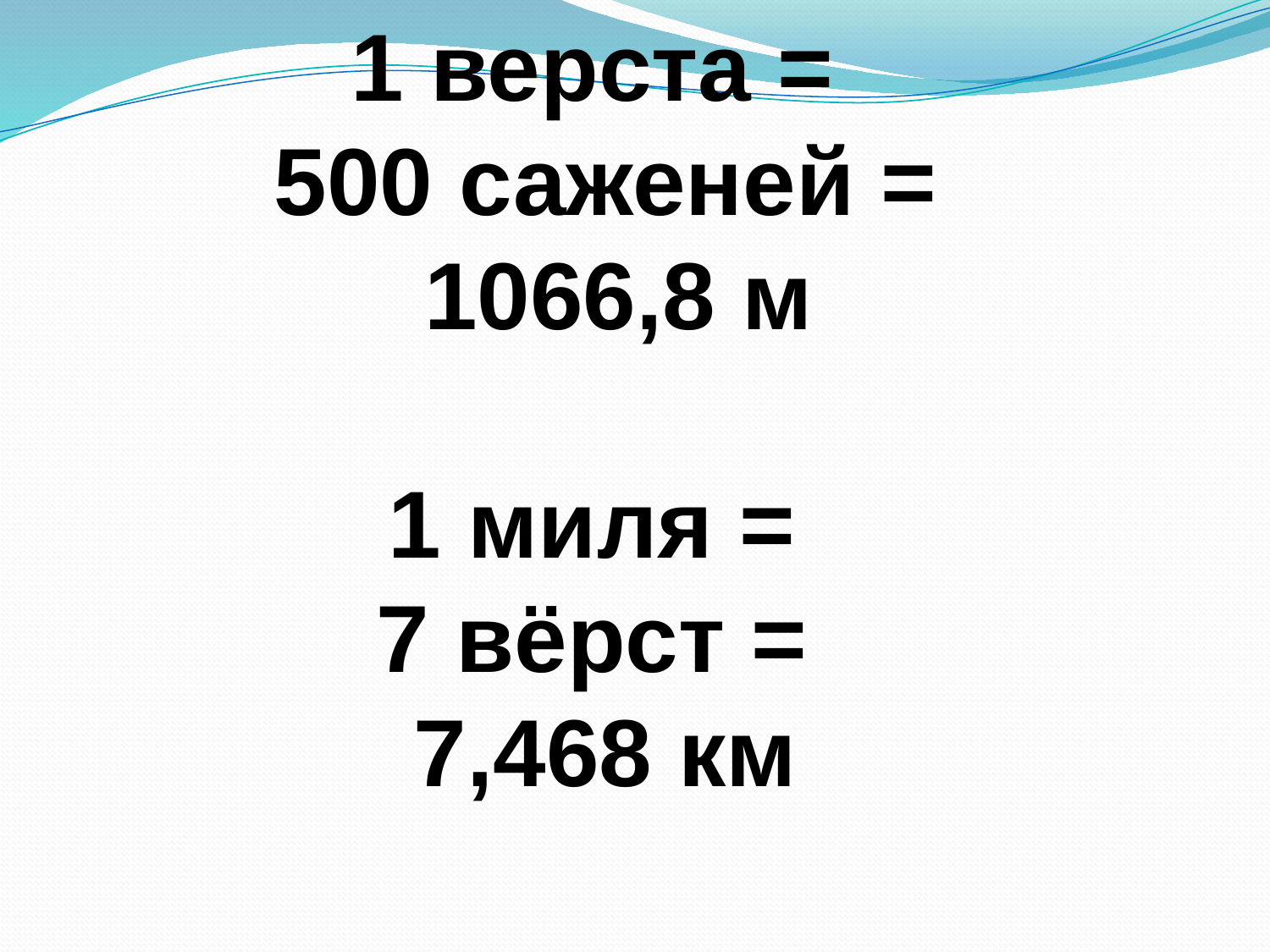

1 верста =
500 саженей =
 1066,8 м

1 миля =
7 вёрст =
7,468 км